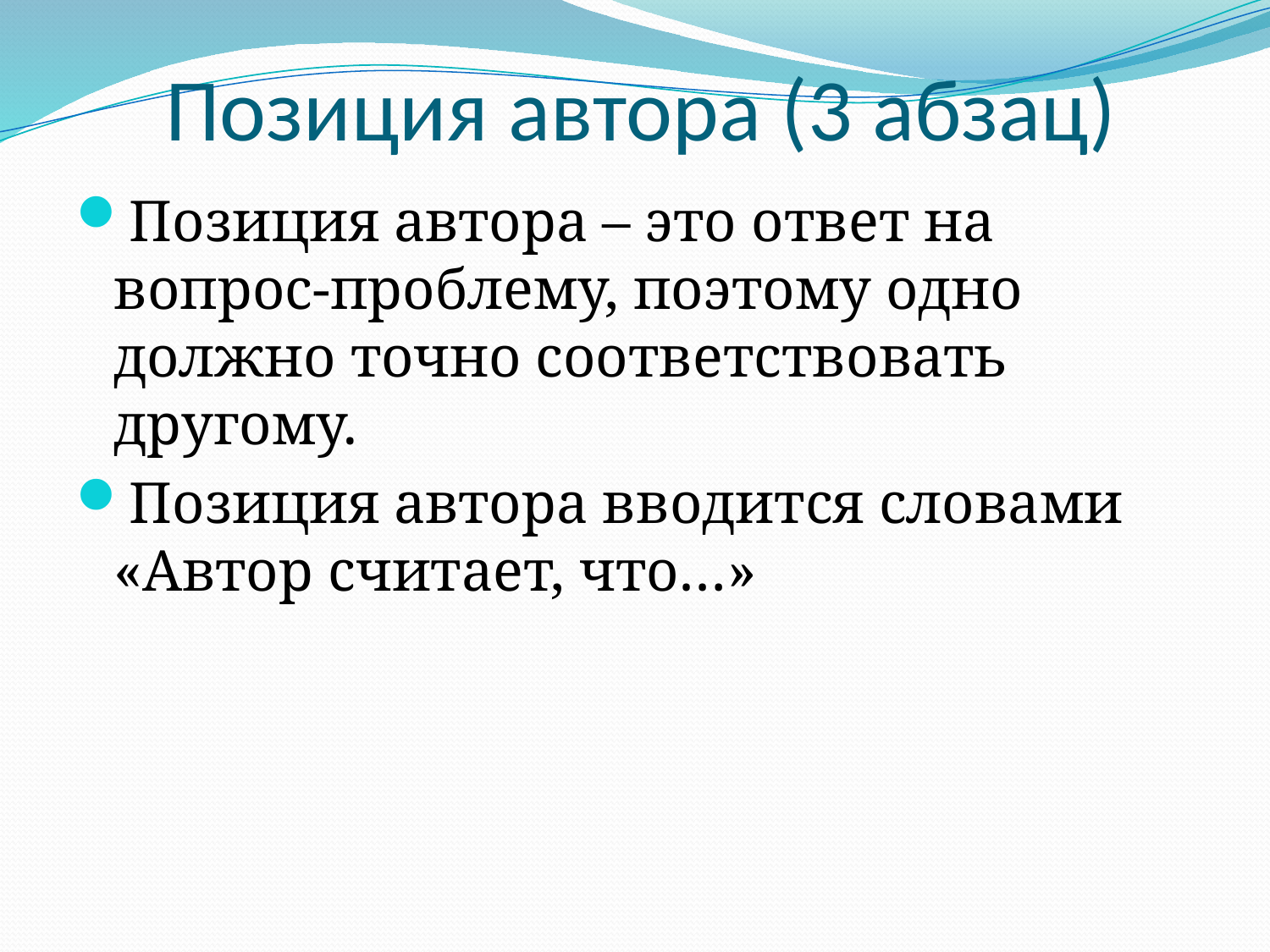

# Позиция автора (3 абзац)
Позиция автора – это ответ на вопрос-проблему, поэтому одно должно точно соответствовать другому.
Позиция автора вводится словами «Автор считает, что…»